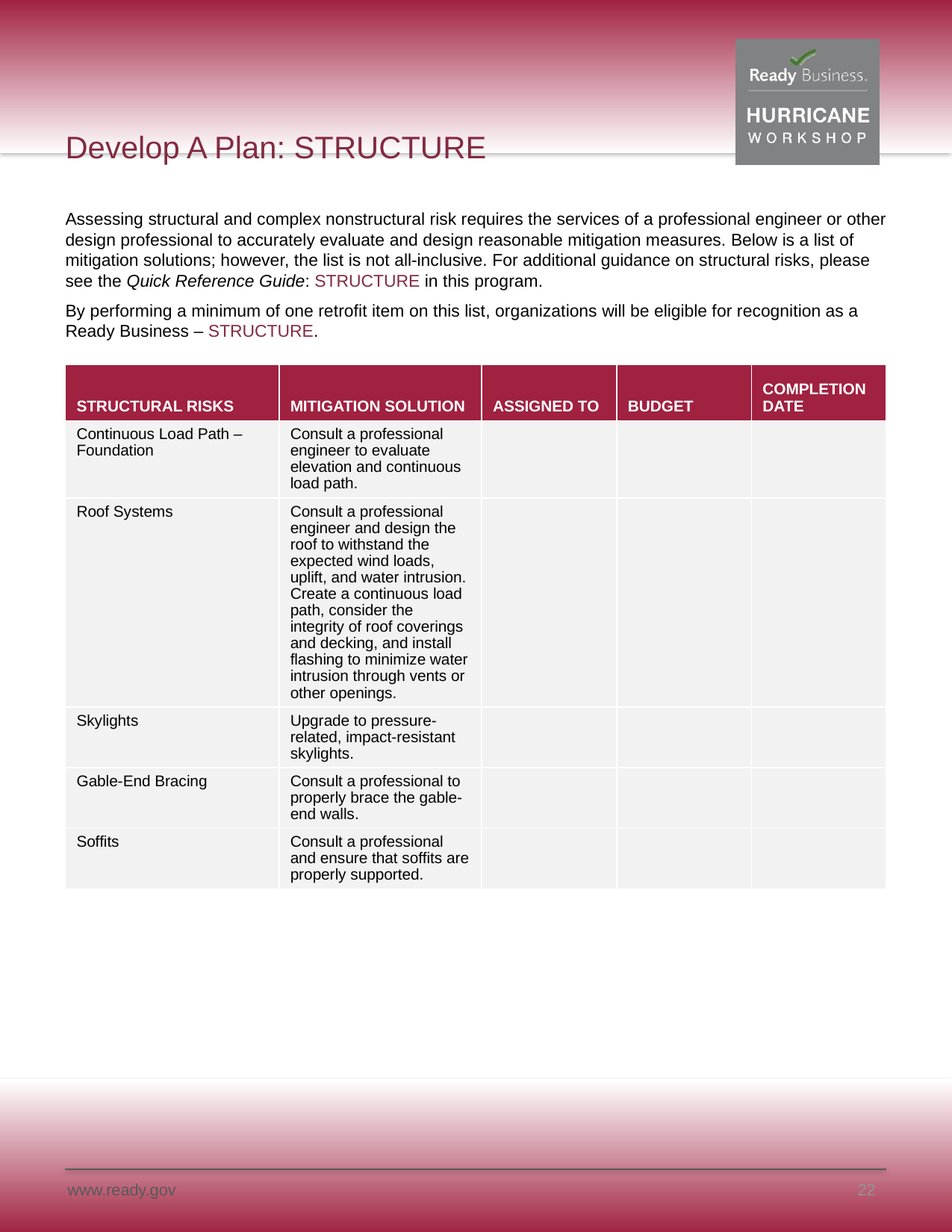

# Develop A Plan: STRUCTURE
Assessing structural and complex nonstructural risk requires the services of a professional engineer or other design professional to accurately evaluate and design reasonable mitigation measures. Below is a list of mitigation solutions; however, the list is not all-inclusive. For additional guidance on structural risks, please see the Quick Reference Guide: STRUCTURE in this program.
By performing a minimum of one retrofit item on this list, organizations will be eligible for recognition as a Ready Business – STRUCTURE.
| STRUCTURAL RISKS | MITIGATION SOLUTION | ASSIGNED TO | BUDGET | COMPLETION DATE |
| --- | --- | --- | --- | --- |
| Continuous Load Path – Foundation | Consult a professional engineer to evaluate elevation and continuous load path. |  |  |  |
| Roof Systems | Consult a professional engineer and design the roof to withstand the expected wind loads, uplift, and water intrusion. Create a continuous load path, consider the integrity of roof coverings and decking, and install flashing to minimize water intrusion through vents or other openings. |  |  |  |
| Skylights | Upgrade to pressure-related, impact-resistant skylights. |  |  |  |
| Gable-End Bracing | Consult a professional to properly brace the gable-end walls. |  |  |  |
| Soffits | Consult a professional and ensure that soffits are properly supported. |  |  |  |
22